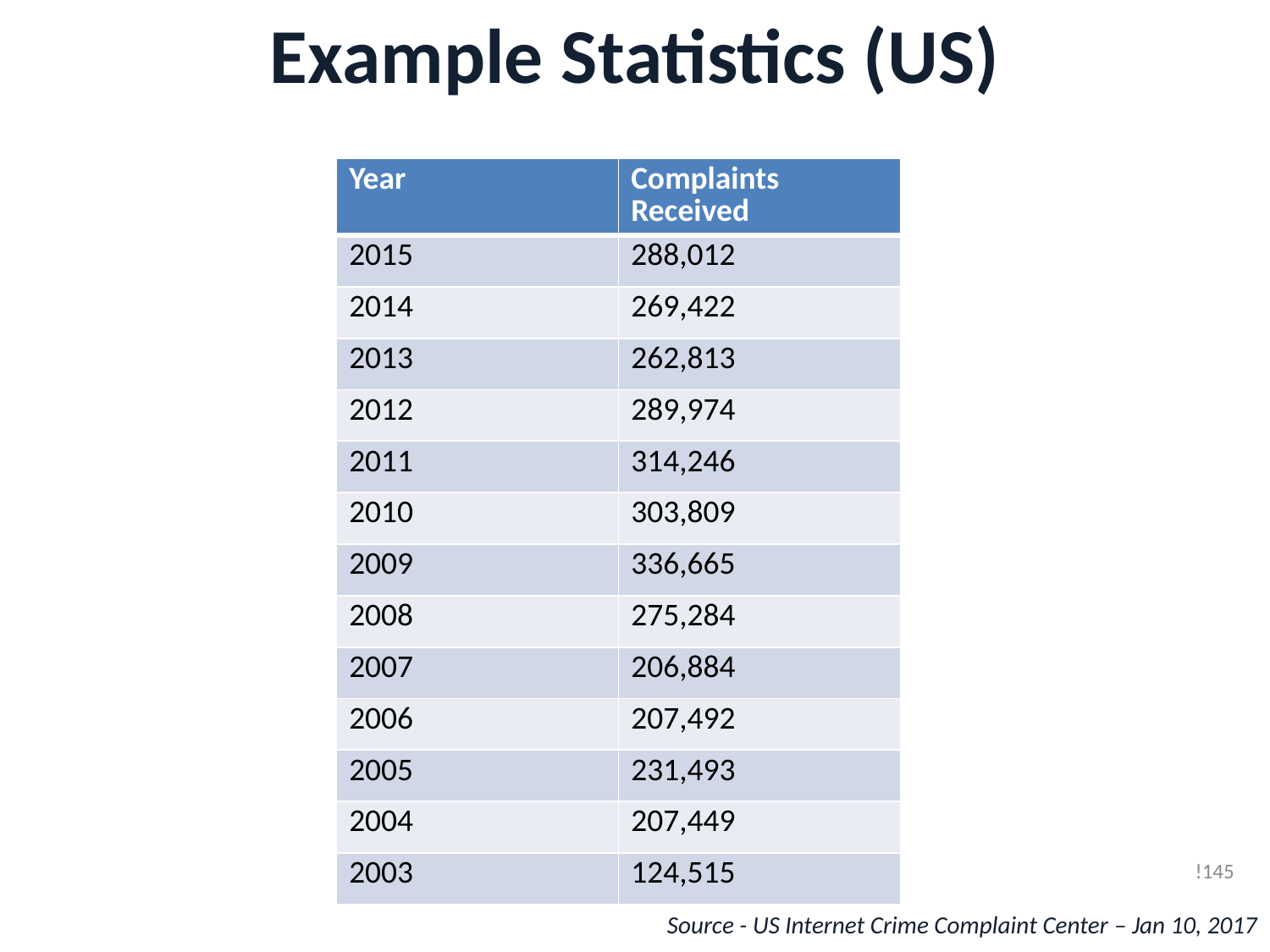

# Example Statistics (US)
| Year | Complaints Received |
| --- | --- |
| 2015 | 288,012 |
| 2014 | 269,422 |
| 2013 | 262,813 |
| 2012 | 289,974 |
| 2011 | 314,246 |
| 2010 | 303,809 |
| 2009 | 336,665 |
| 2008 | 275,284 |
| 2007 | 206,884 |
| 2006 | 207,492 |
| 2005 | 231,493 |
| 2004 | 207,449 |
| 2003 | 124,515 |
!145
Source - US Internet Crime Complaint Center – Jan 10, 2017